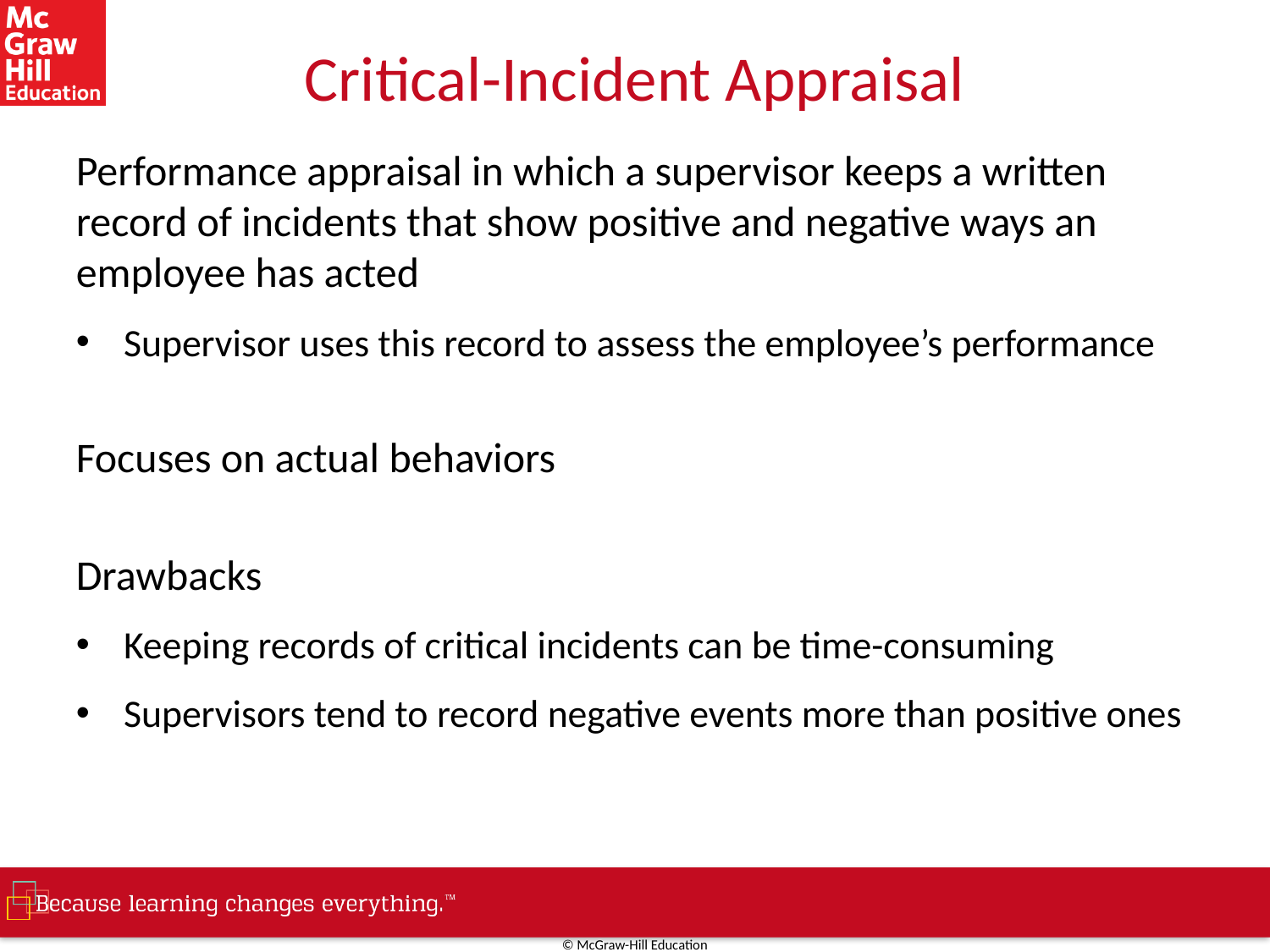

# Critical-Incident Appraisal
Performance appraisal in which a supervisor keeps a written record of incidents that show positive and negative ways an employee has acted
Supervisor uses this record to assess the employee’s performance

Focuses on actual behaviors

Drawbacks
Keeping records of critical incidents can be time-consuming
Supervisors tend to record negative events more than positive ones